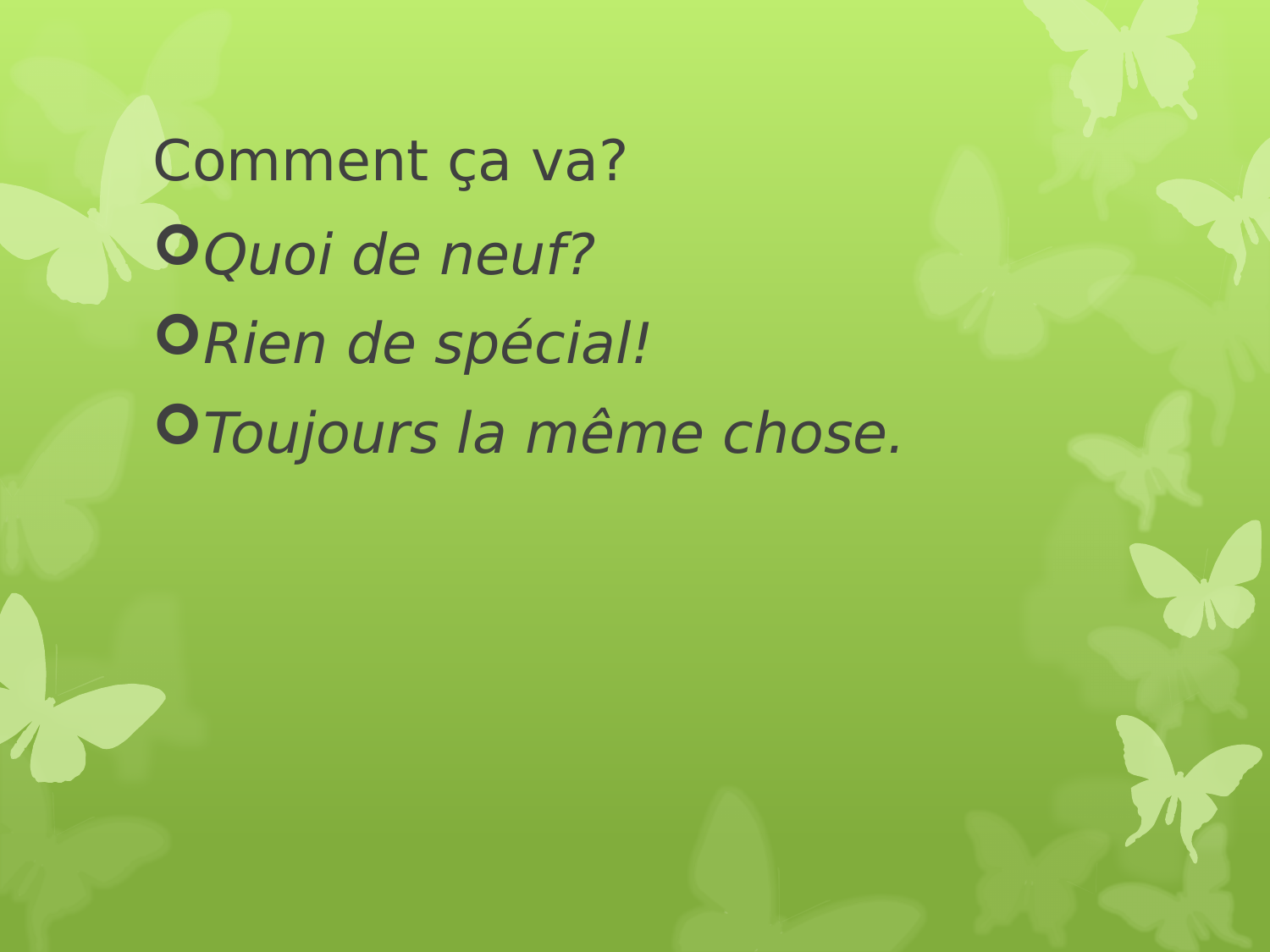

# Comment ça va?
Quoi de neuf?
Rien de spécial!
Toujours la même chose.